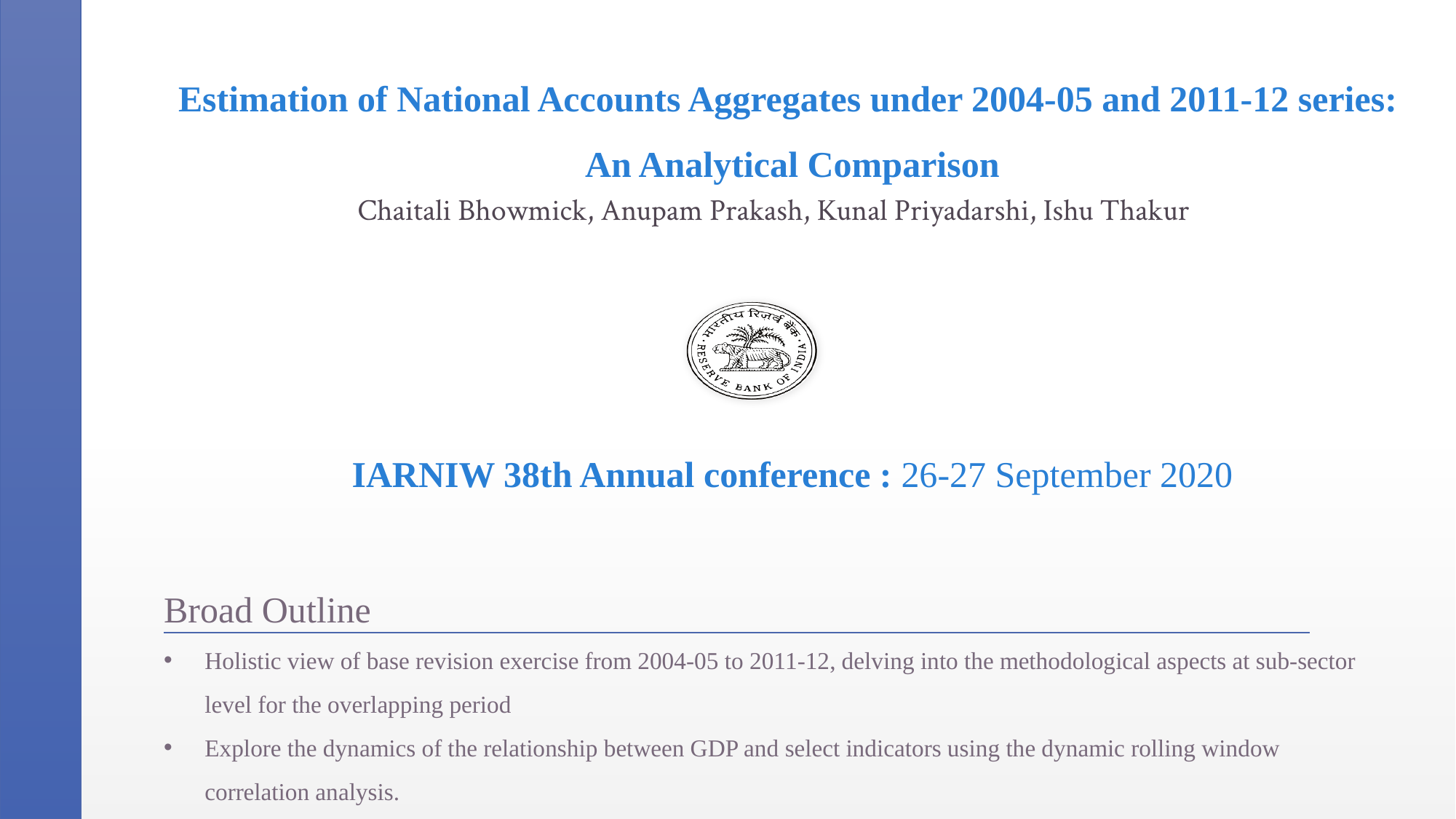

# Estimation of National Accounts Aggregates under 2004-05 and 2011-12 series: An Analytical Comparison
Chaitali Bhowmick, Anupam Prakash, Kunal Priyadarshi, Ishu Thakur
IARNIW 38th Annual conference : 26-27 September 2020
Broad Outline
Holistic view of base revision exercise from 2004-05 to 2011-12, delving into the methodological aspects at sub-sector level for the overlapping period
Explore the dynamics of the relationship between GDP and select indicators using the dynamic rolling window correlation analysis.